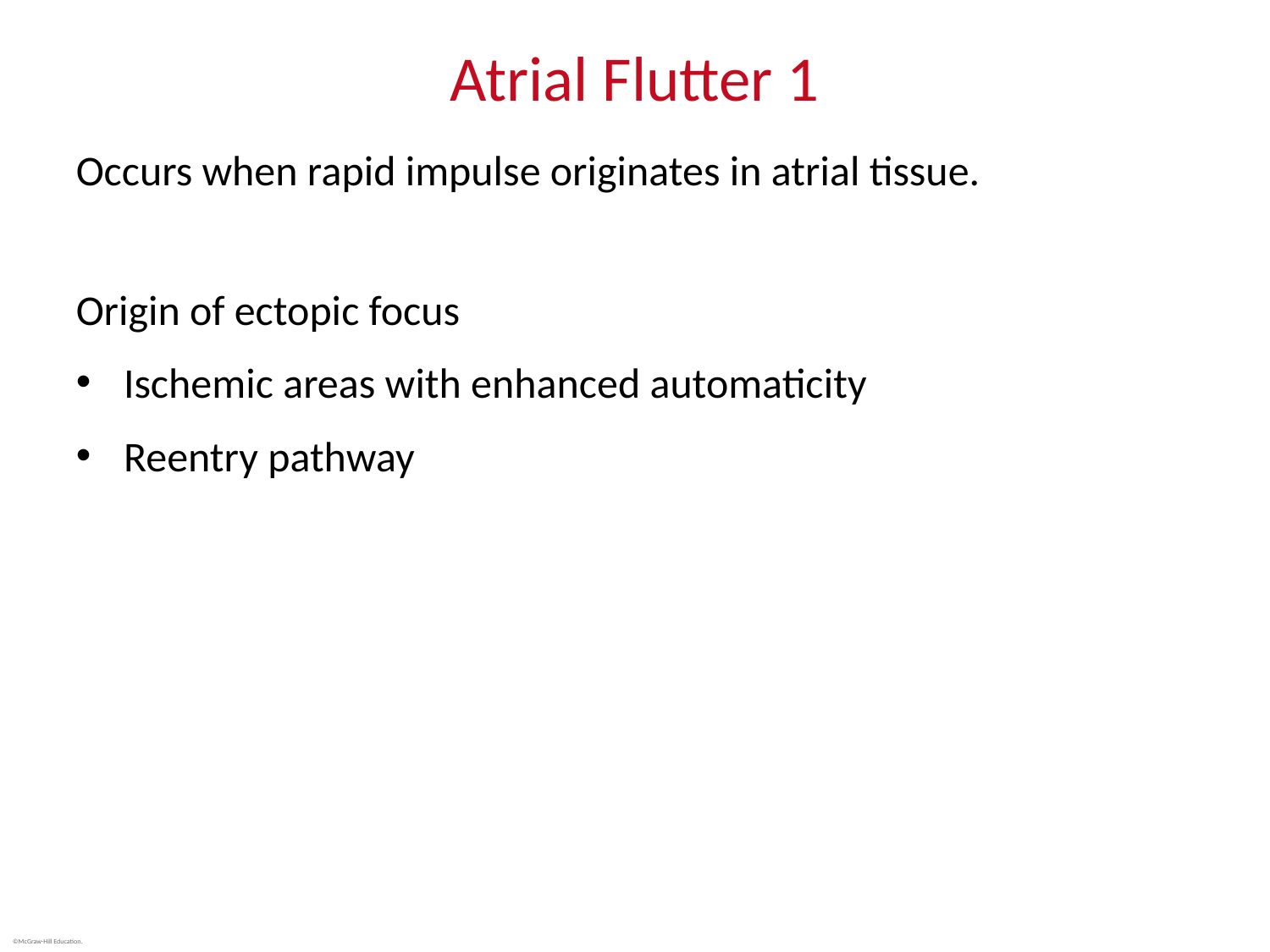

# Atrial Flutter 1
Occurs when rapid impulse originates in atrial tissue.
Origin of ectopic focus
Ischemic areas with enhanced automaticity
Reentry pathway